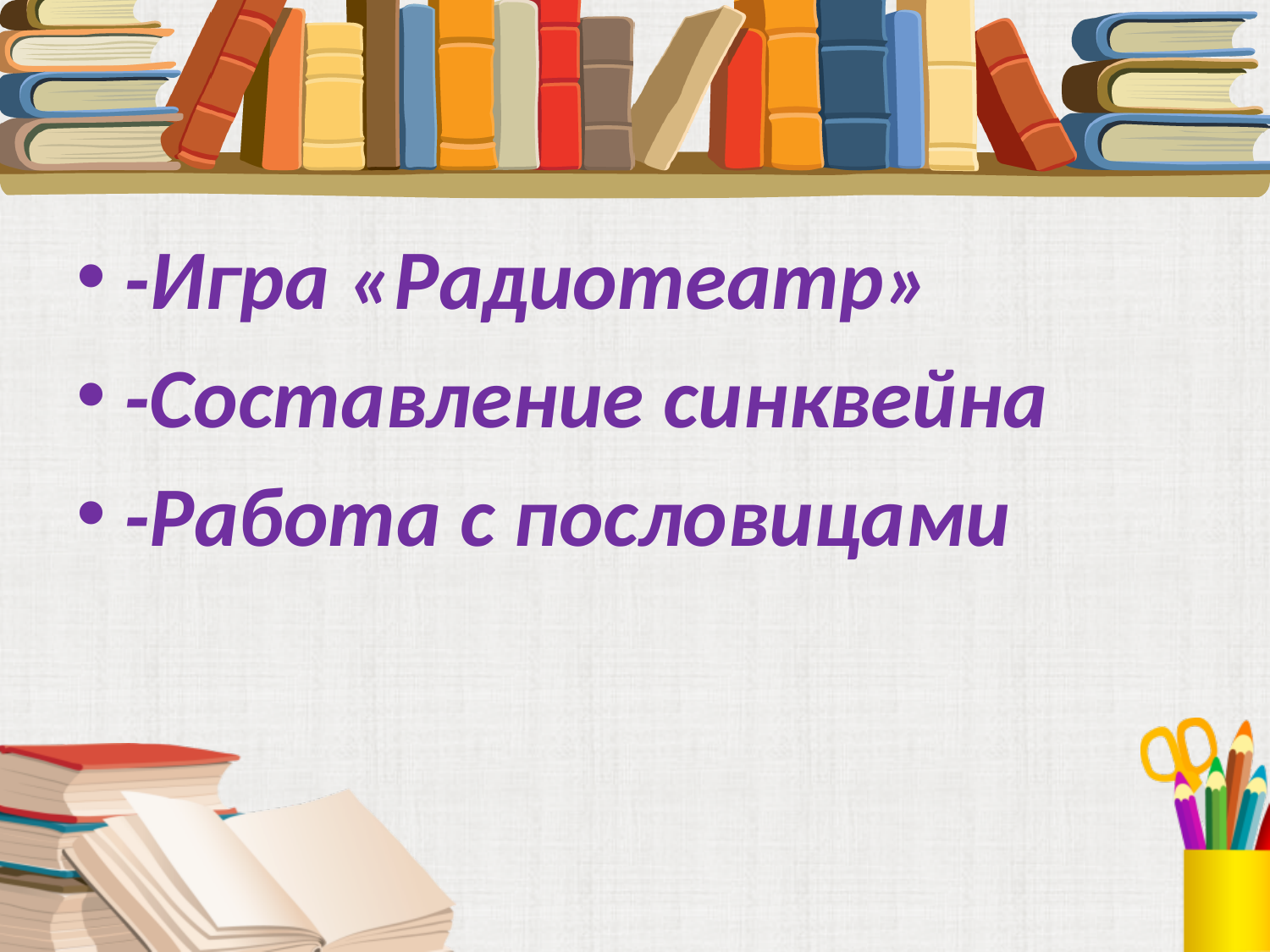

#
-Игра «Радиотеатр»
-Составление синквейна
-Работа с пословицами